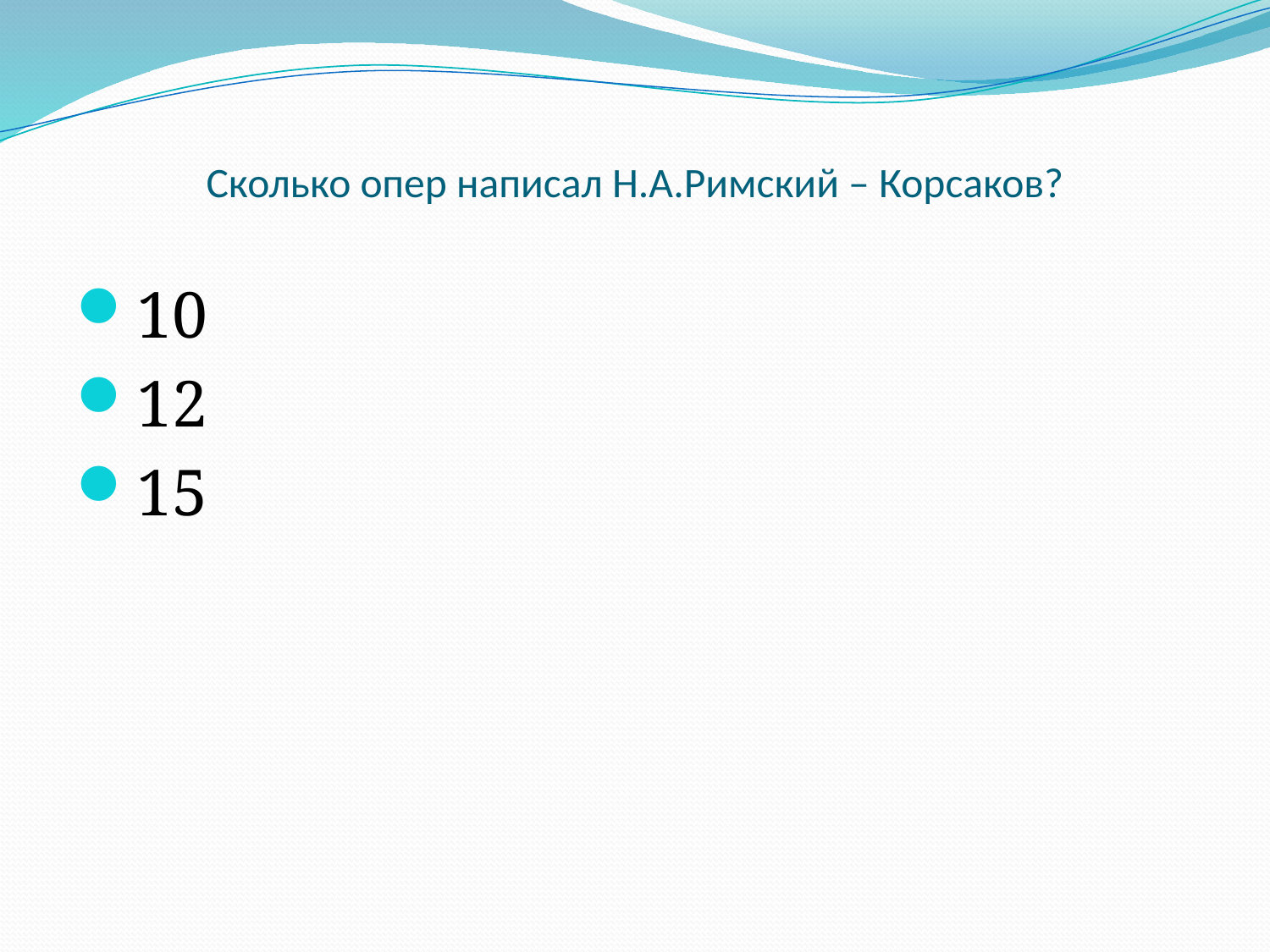

# Сколько опер написал Н.А.Римский – Корсаков?
10
12
15